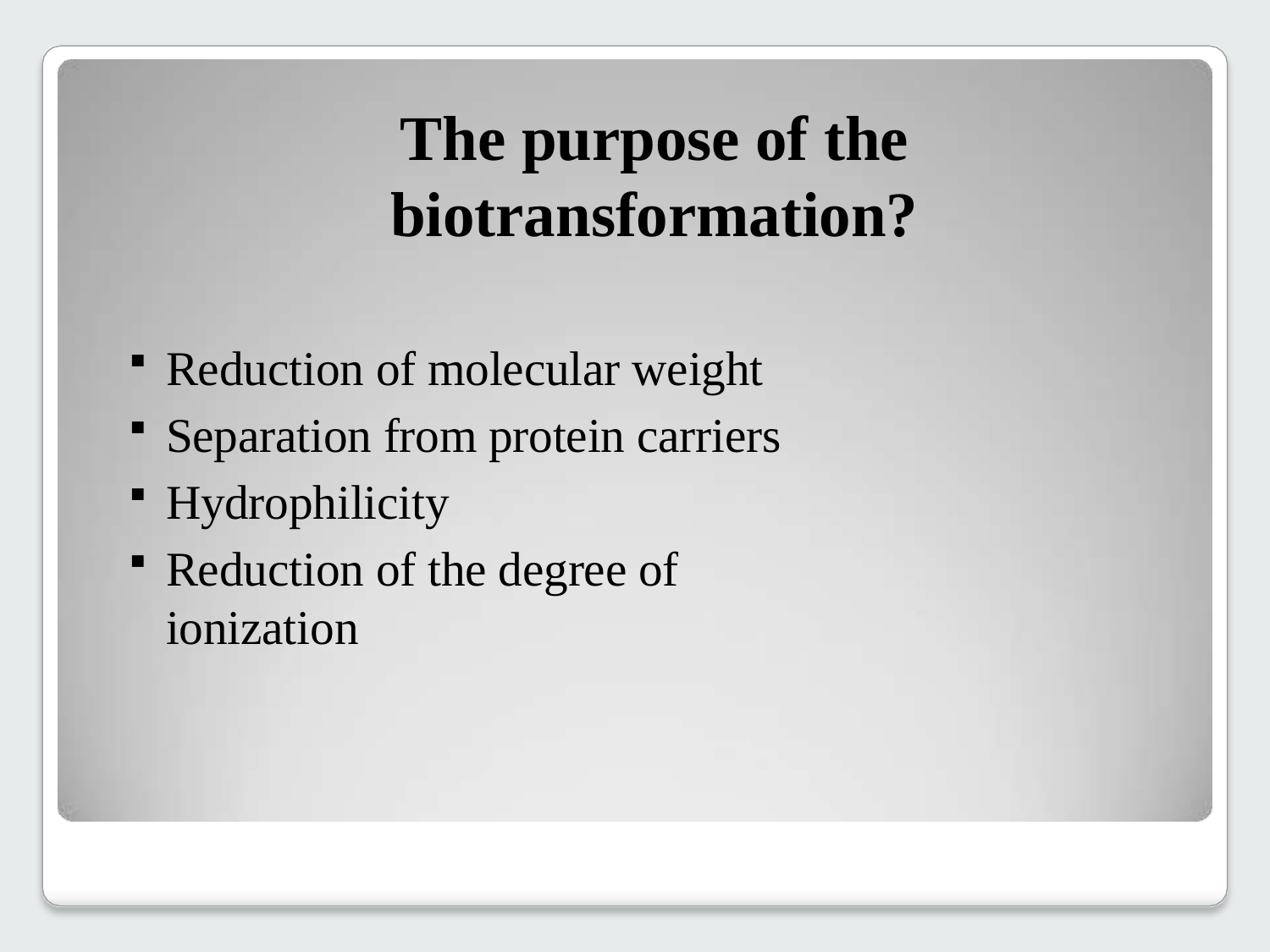

# The purpose of the biotransformation?
Reduction of molecular weight
Separation from protein carriers
Hydrophilicity
Reduction of the degree of ionization